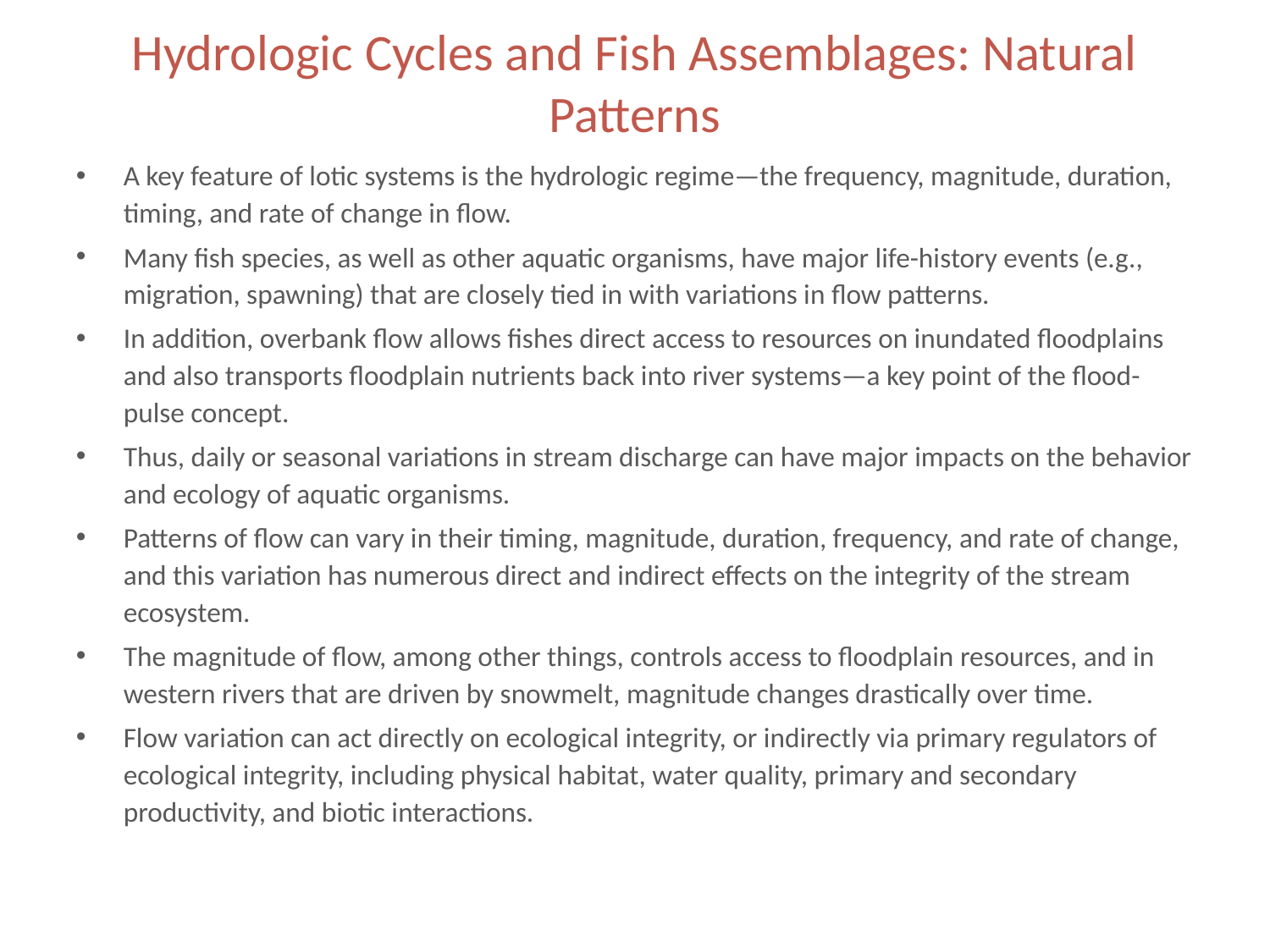

# Hydrologic Cycles and Fish Assemblages: Natural Patterns
A key feature of lotic systems is the hydrologic regime—the frequency, magnitude, duration, timing, and rate of change in flow.
Many fish species, as well as other aquatic organisms, have major life-history events (e.g., migration, spawning) that are closely tied in with variations in flow patterns.
In addition, overbank flow allows fishes direct access to resources on inundated floodplains and also transports floodplain nutrients back into river systems—a key point of the flood-pulse concept.
Thus, daily or seasonal variations in stream discharge can have major impacts on the behavior and ecology of aquatic organisms.
Patterns of flow can vary in their timing, magnitude, duration, frequency, and rate of change, and this variation has numerous direct and indirect effects on the integrity of the stream ecosystem.
The magnitude of flow, among other things, controls access to floodplain resources, and in western rivers that are driven by snowmelt, magnitude changes drastically over time.
Flow variation can act directly on ecological integrity, or indirectly via primary regulators of ecological integrity, including physical habitat, water quality, primary and secondary productivity, and biotic interactions.